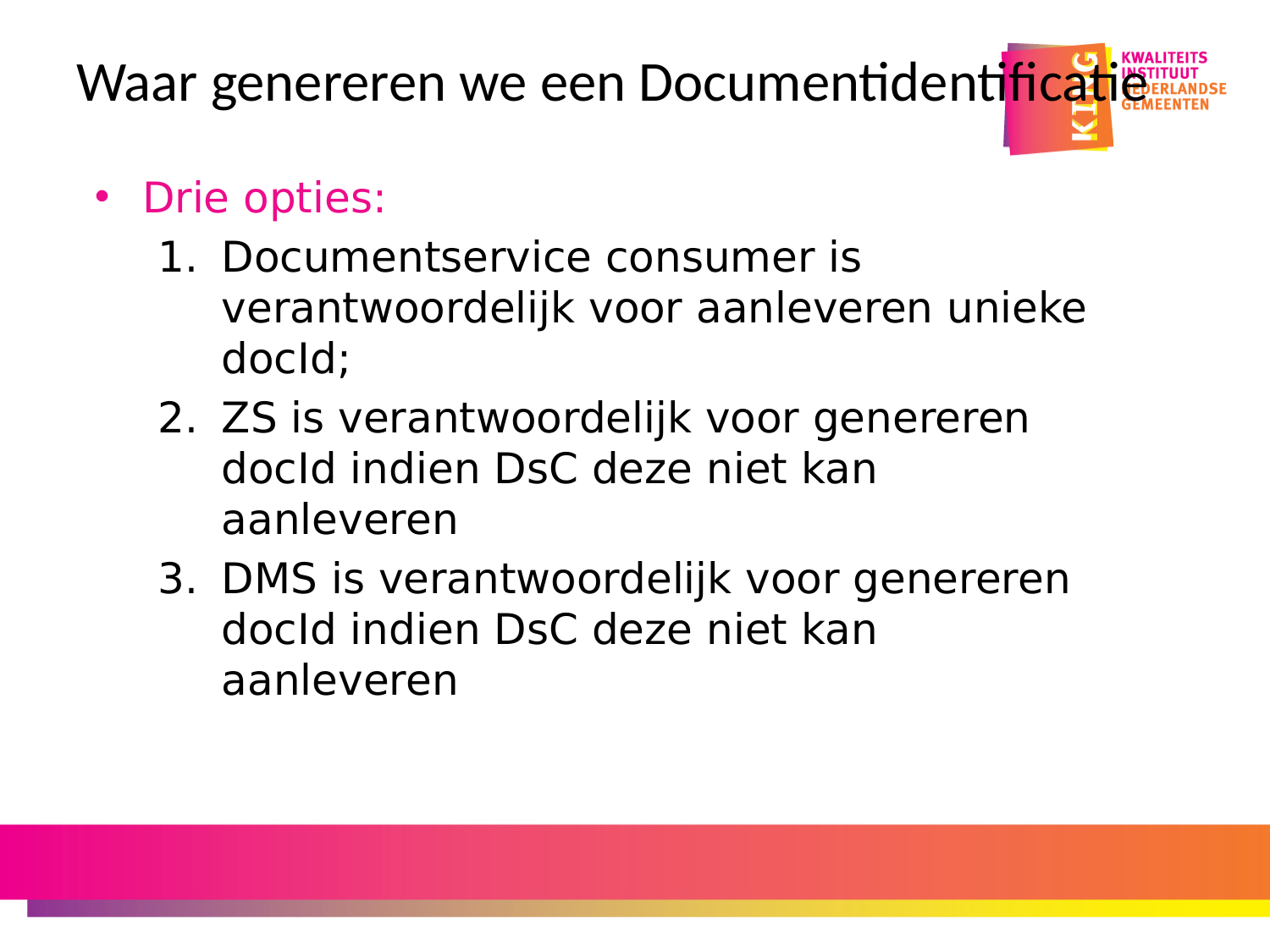

# Waar genereren we een Documentidentificatie
Drie opties:
Documentservice consumer is verantwoordelijk voor aanleveren unieke docId;
ZS is verantwoordelijk voor genereren docId indien DsC deze niet kan aanleveren
DMS is verantwoordelijk voor genereren docId indien DsC deze niet kan aanleveren